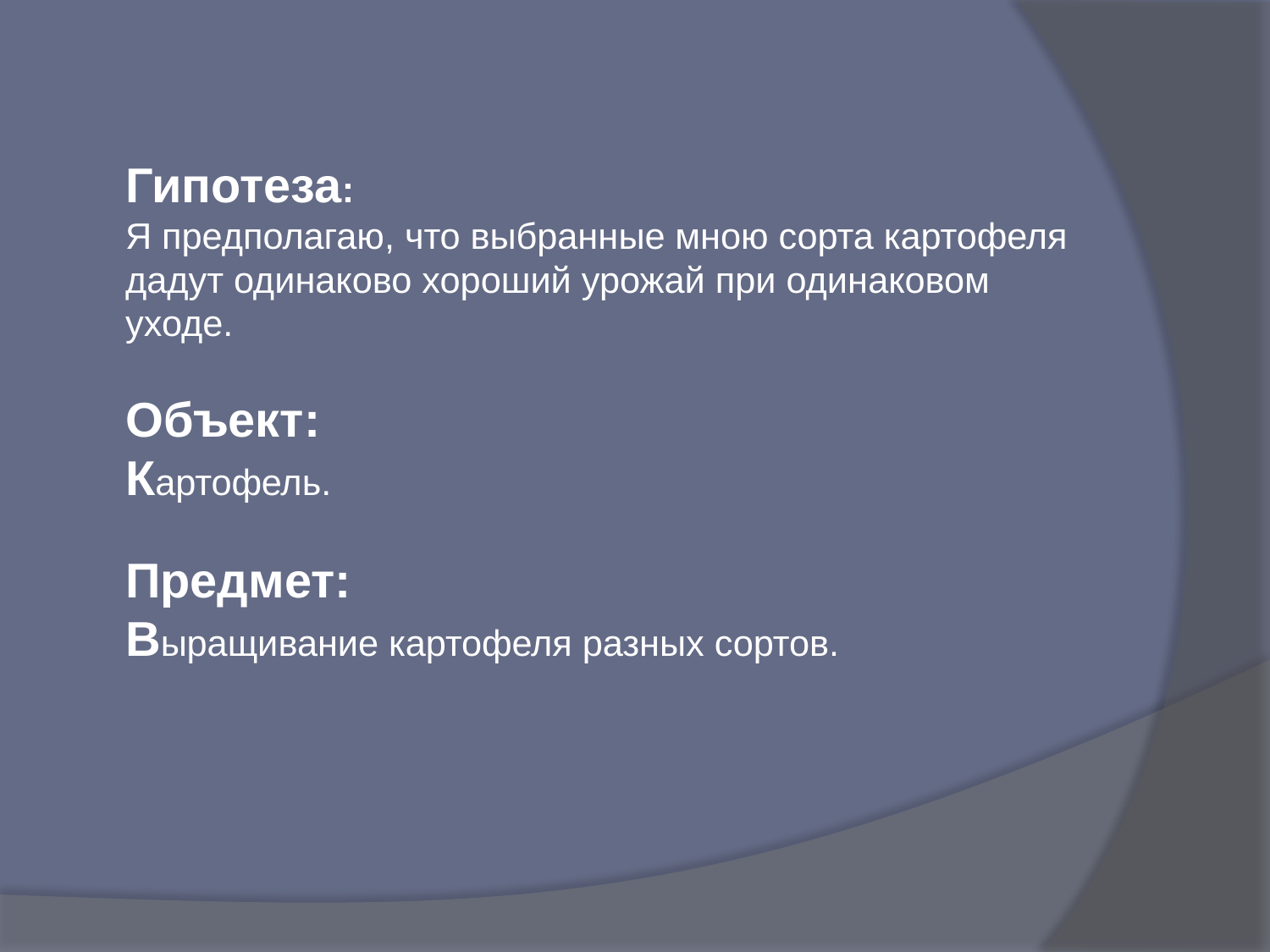

# Гипотеза: Я предполагаю, что выбранные мною сорта картофеля дадут одинаково хороший урожай при одинаковом уходе. Объект: Картофель. Предмет: Выращивание картофеля разных сортов.